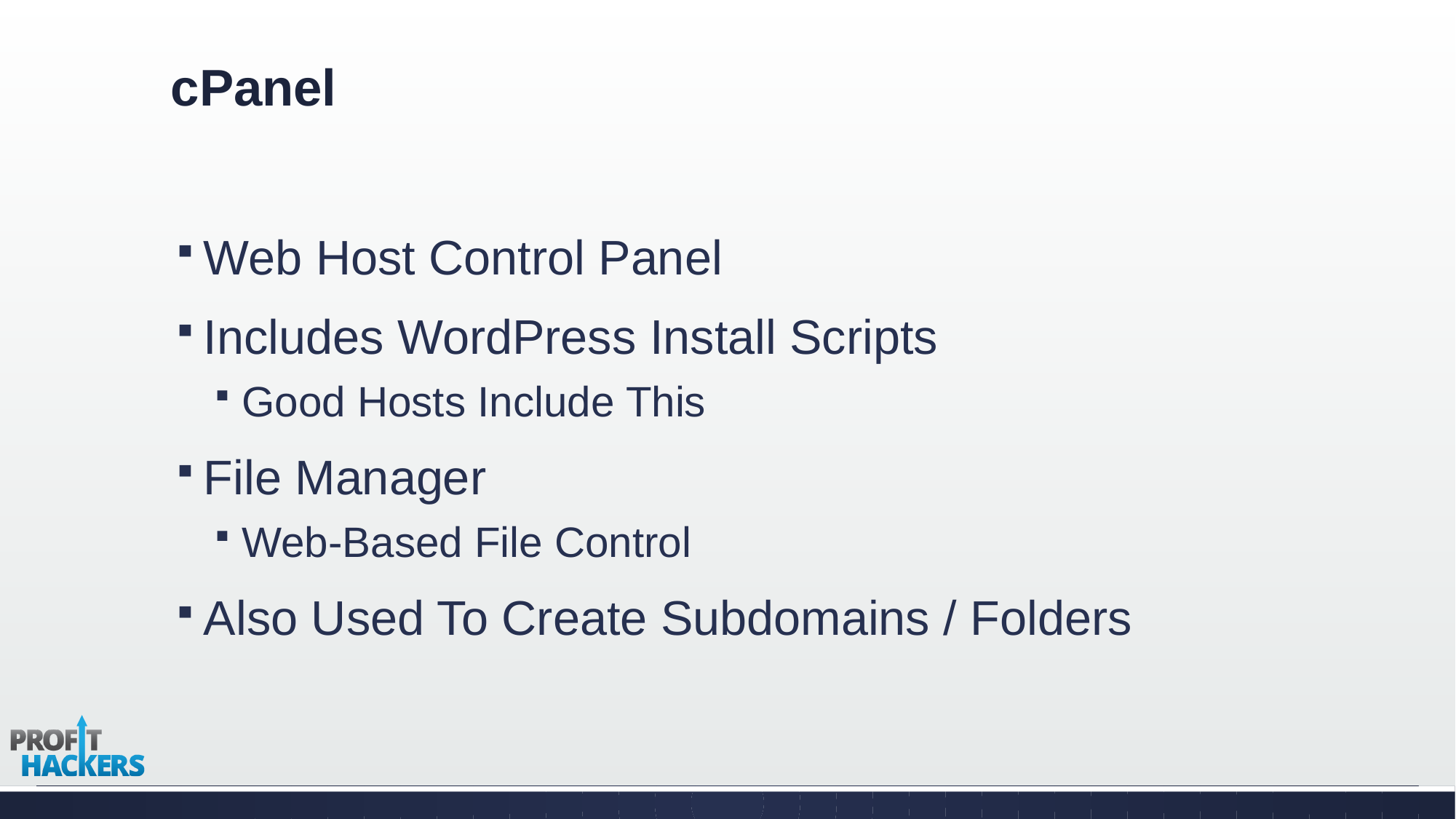

# cPanel
Web Host Control Panel
Includes WordPress Install Scripts
Good Hosts Include This
File Manager
Web-Based File Control
Also Used To Create Subdomains / Folders